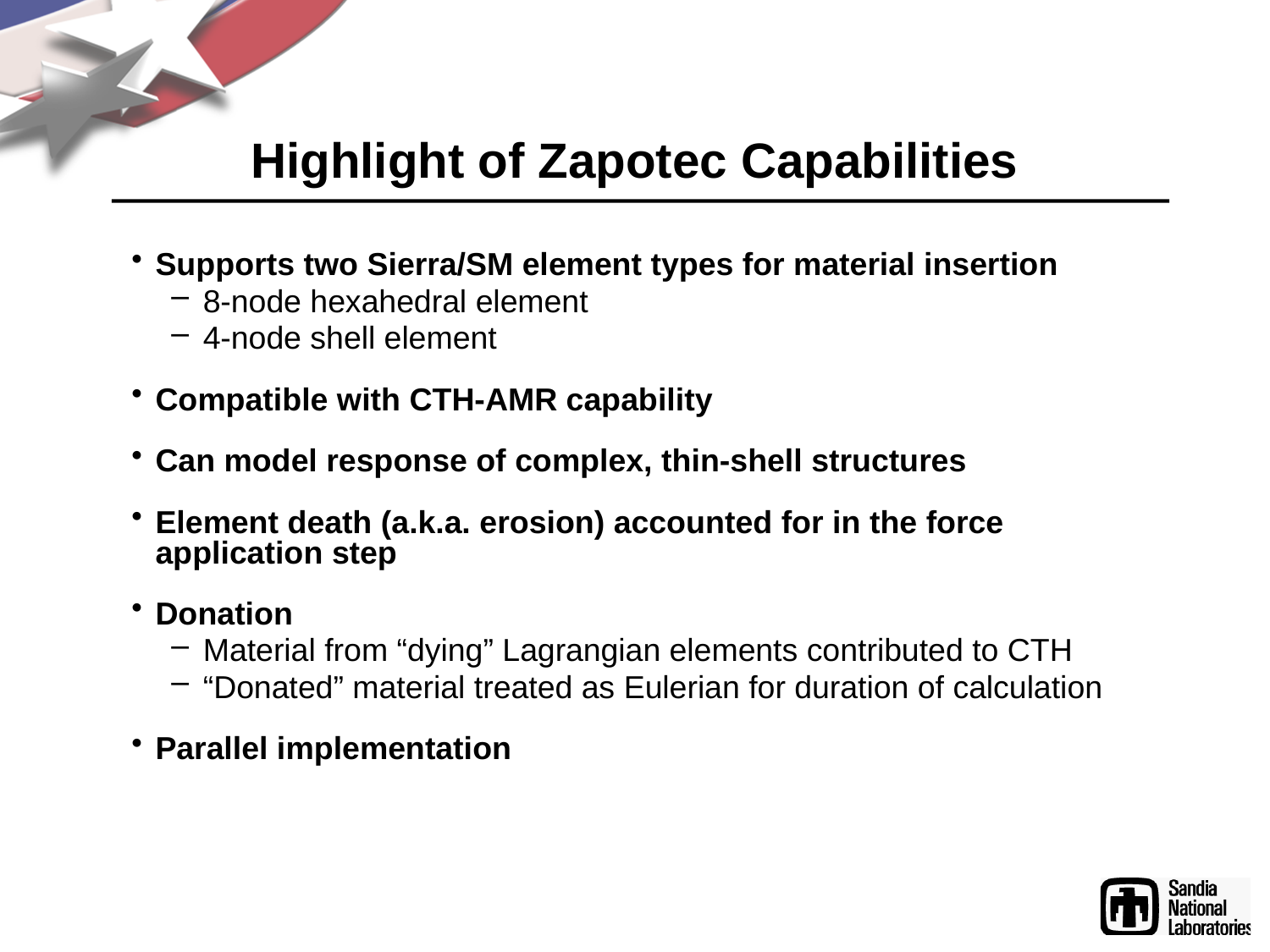

# Highlight of Zapotec Capabilities
Supports two Sierra/SM element types for material insertion
8-node hexahedral element
4-node shell element

Compatible with CTH-AMR capability

Can model response of complex, thin-shell structures

Element death (a.k.a. erosion) accounted for in the force application step

Donation
Material from “dying” Lagrangian elements contributed to CTH
“Donated” material treated as Eulerian for duration of calculation

Parallel implementation